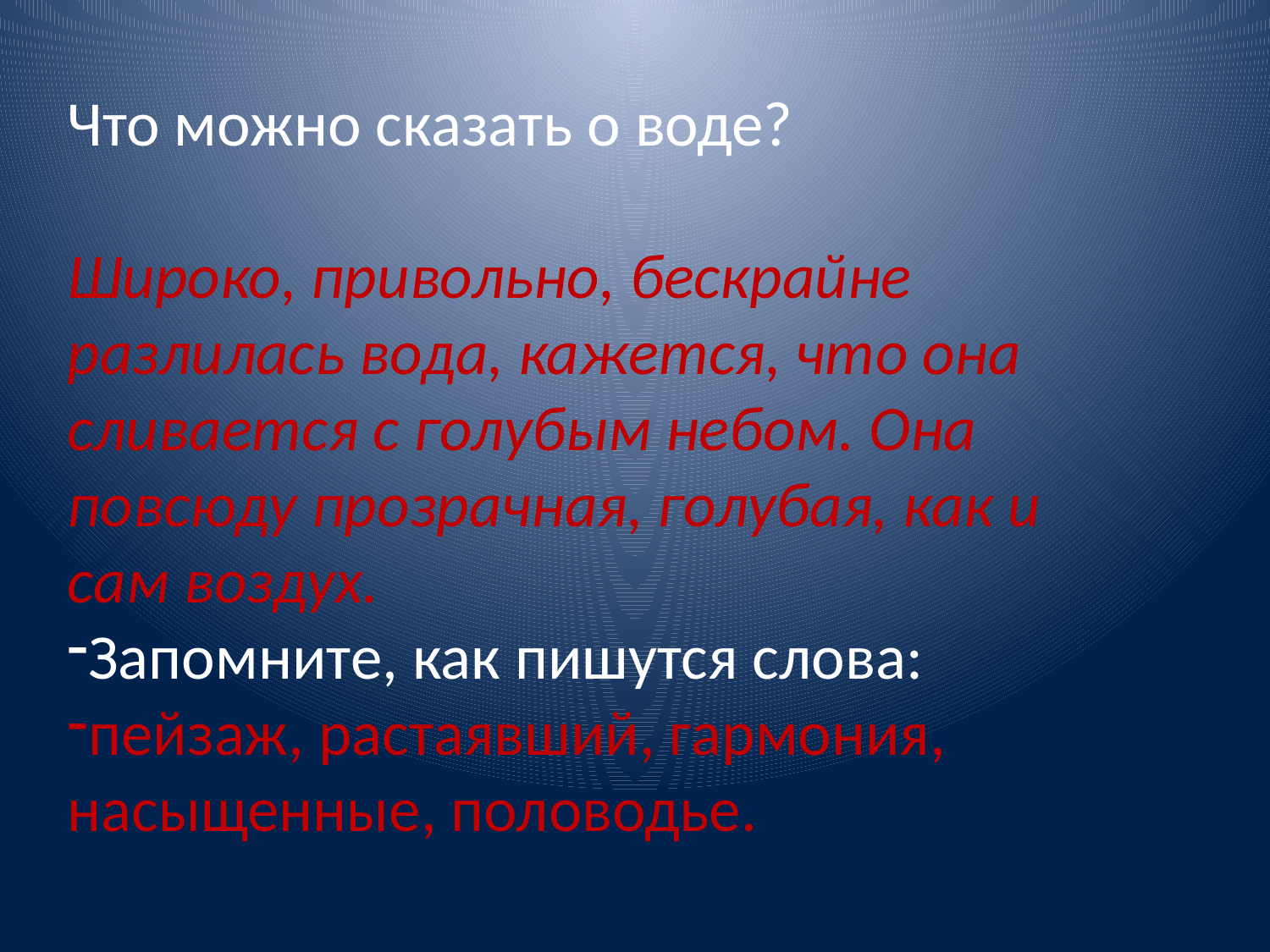

Что можно сказать о воде?

Широко, привольно, бескрайне разлилась вода, кажется, что она сливается с голубым небом. Она повсюду прозрачная, голубая, как и сам воздух.
Запомните, как пишутся слова:
пейзаж, растаявший, гармония, насыщенные, половодье.